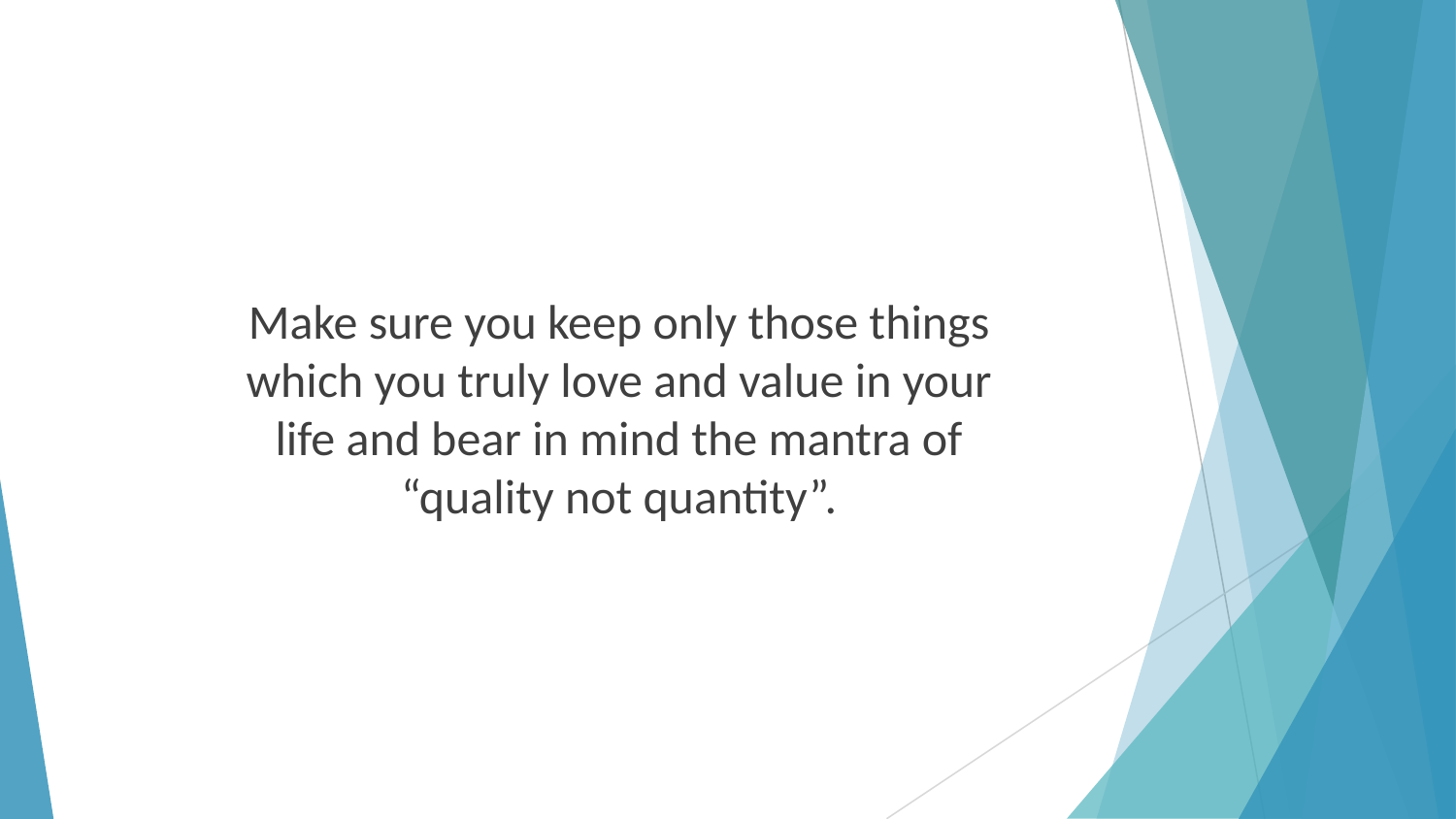

Make sure you keep only those things which you truly love and value in your life and bear in mind the mantra of “quality not quantity”.